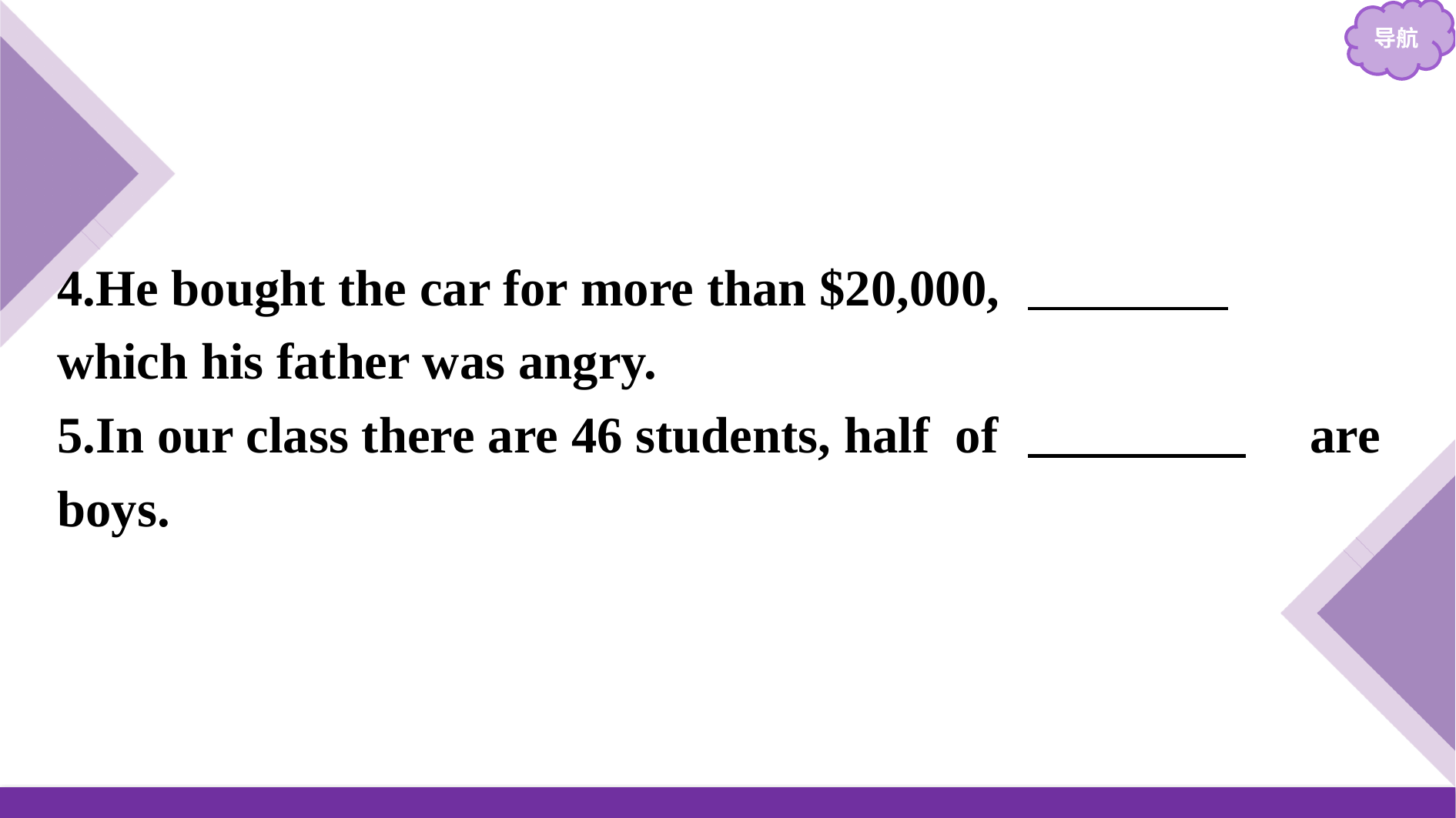

4.He bought the car for more than $20,000,　about　 which his father was angry.
5.In our class there are 46 students, half  of 　whom　 are boys.